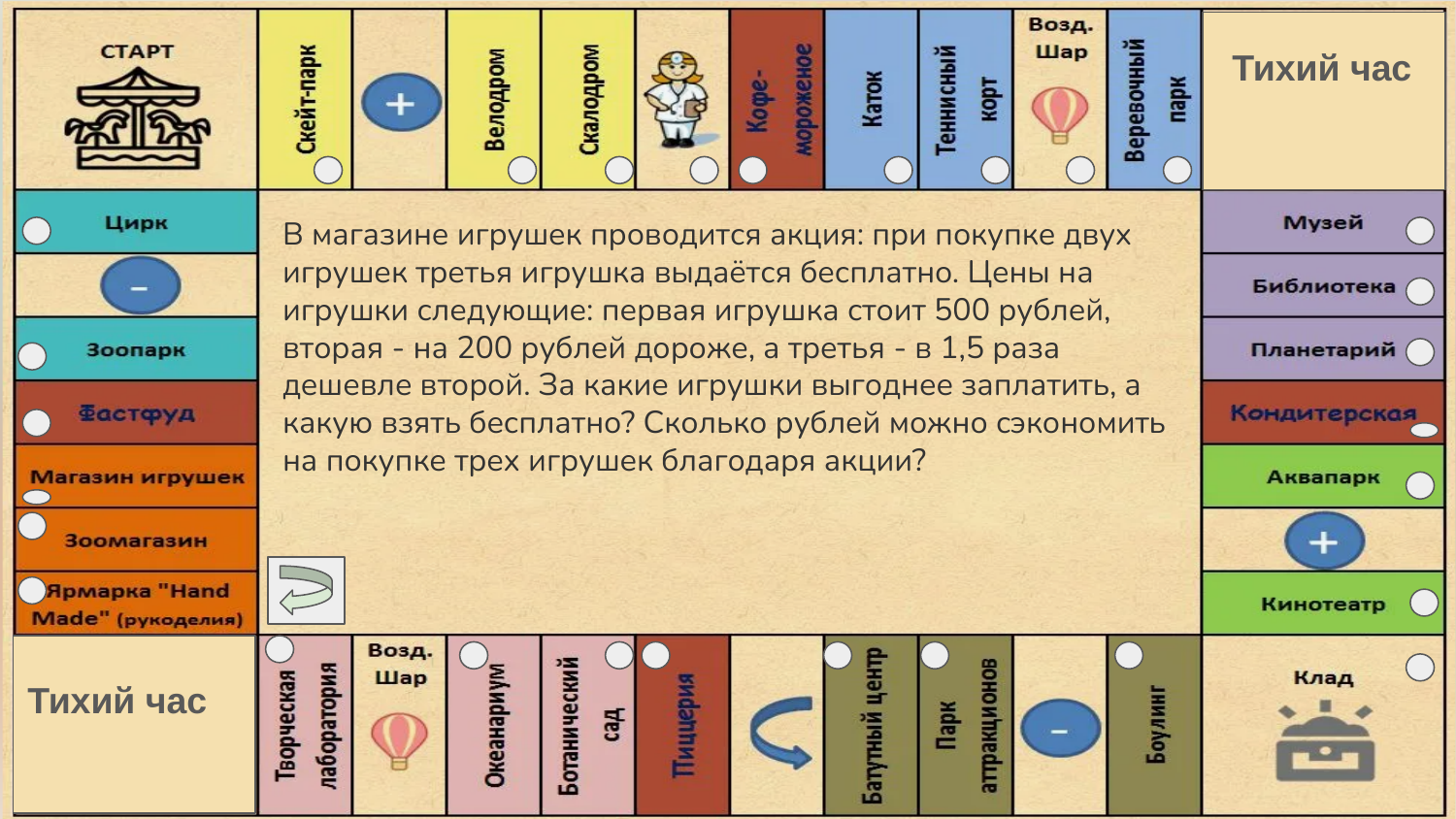

Тихий час

В магазине игрушек проводится акция: при покупке двух игрушек третья игрушка выдаётся бесплатно. Цены на игрушки следующие: первая игрушка стоит 500 рублей, вторая - на 200 рублей дороже, а третья - в 1,5 раза дешевле второй. За какие игрушки выгоднее заплатить, а какую взять бесплатно? Сколько рублей можно сэкономить на покупке трех игрушек благодаря акции?

Тихий час